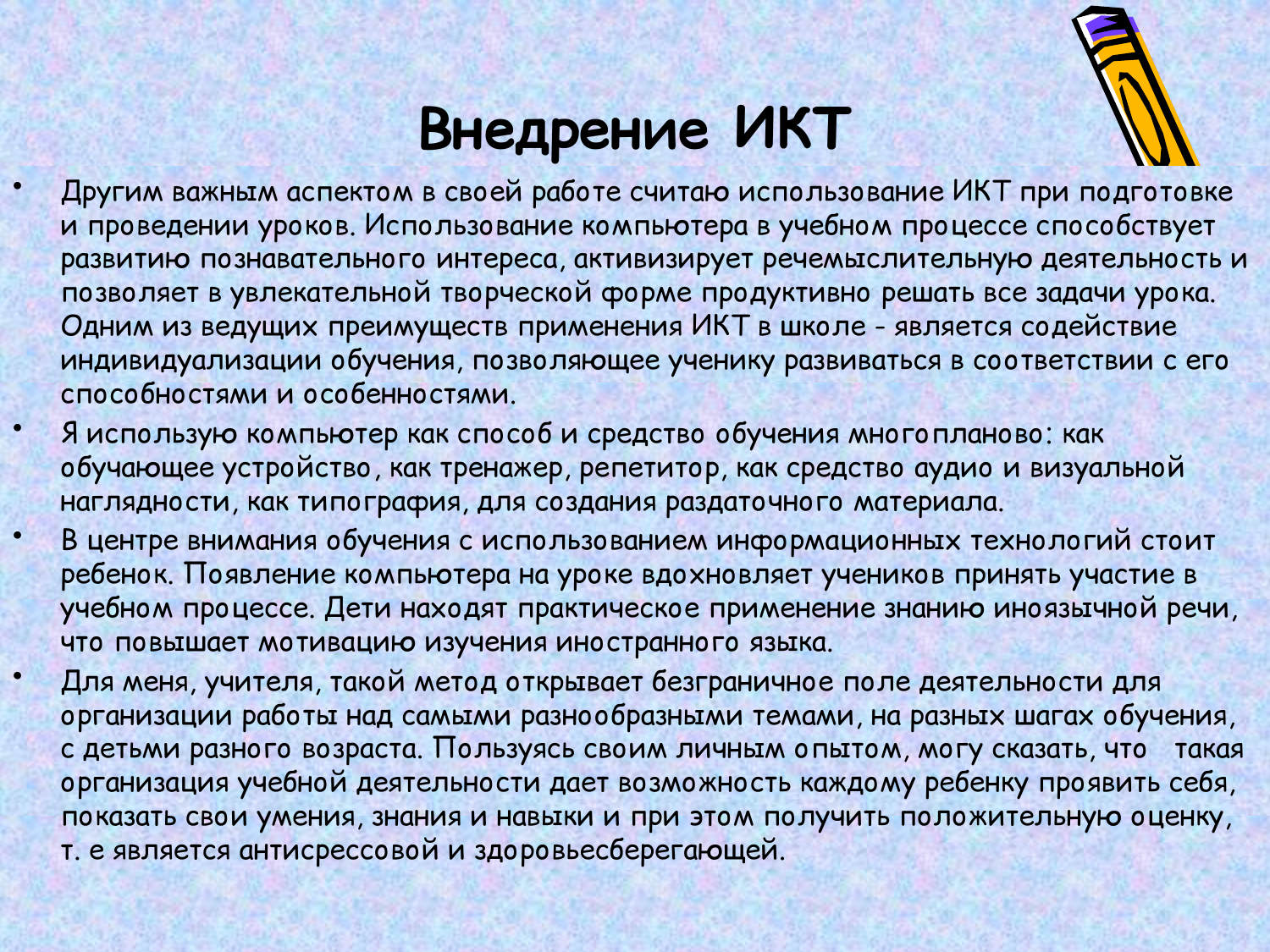

# Внедрение ИКТ
Другим важным аспектом в своей работе считаю использование ИКТ при подготовке и проведении уроков. Использование компьютера в учебном процессе способствует развитию познавательного интереса, активизирует речемыслительную деятельность и позволяет в увлекательной творческой форме продуктивно решать все задачи урока. Одним из ведущих преимуществ применения ИКТ в школе - является содействие индивидуализации обучения, позволяющее ученику развиваться в соответствии с его способностями и особенностями.
Я использую компьютер как способ и средство обучения многопланово: как обучающее устройство, как тренажер, репетитор, как средство аудио и визуальной наглядности, как типография, для создания раздаточного материала.
В центре внимания обучения с использованием информационных технологий стоит ребенок. Появление компьютера на уроке вдохновляет учеников принять участие в учебном процессе. Дети находят практическое применение знанию иноязычной речи, что повышает мотивацию изучения иностранного языка.
Для меня, учителя, такой метод открывает безграничное поле деятельности для организации работы над самыми разнообразными темами, на разных шагах обучения, с детьми разного возраста. Пользуясь своим личным опытом, могу сказать, что   такая организация учебной деятельности дает возможность каждому ребенку проявить себя, показать свои умения, знания и навыки и при этом получить положительную оценку, т. е является антисрессовой и здоровьесберегающей.